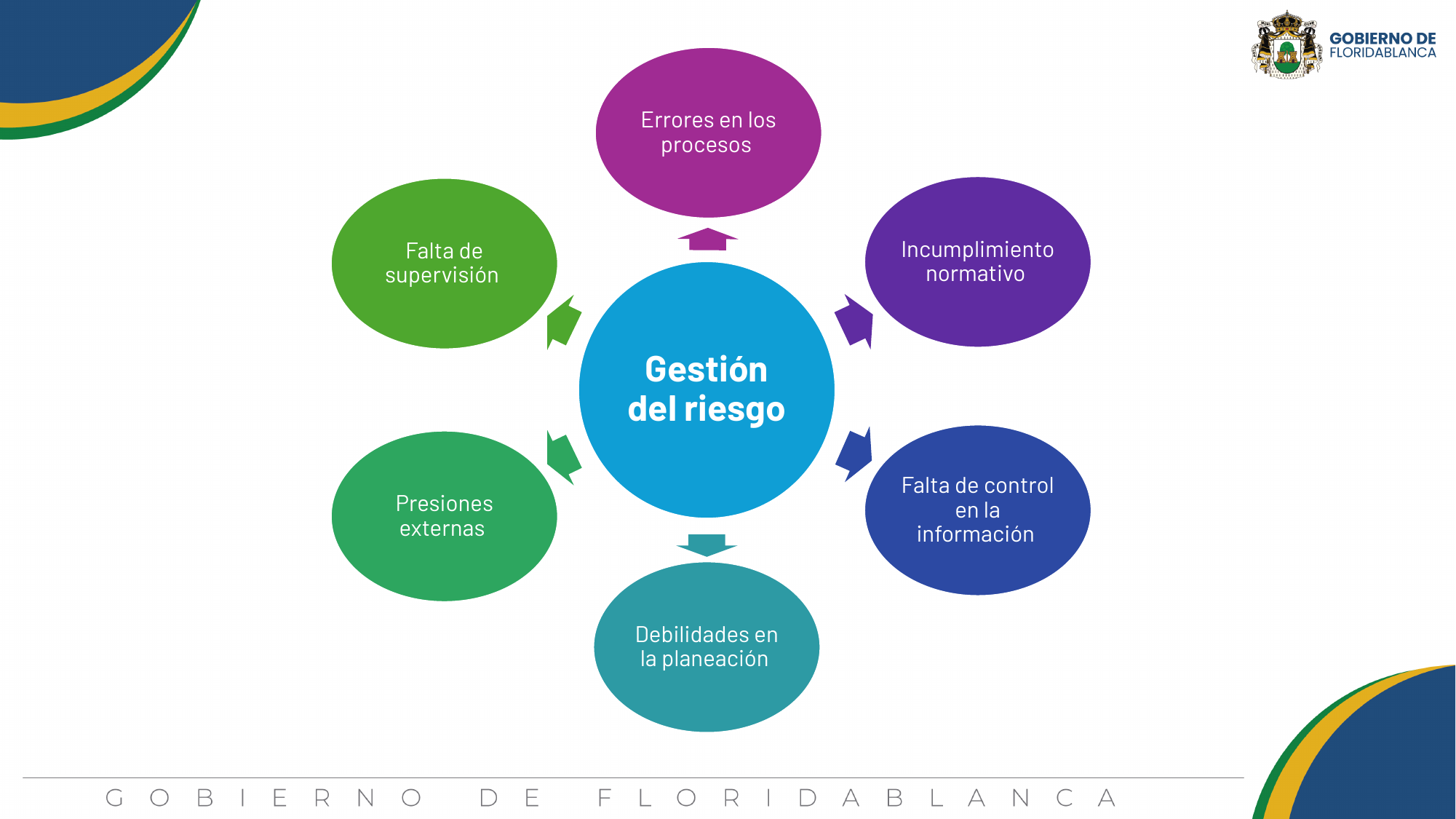

Gestión del riesgo

Errores en los procesos

Incumplimiento normativo

Falta de control en la información

Debilidades en la planeación

Presiones externas

Falta de supervisión